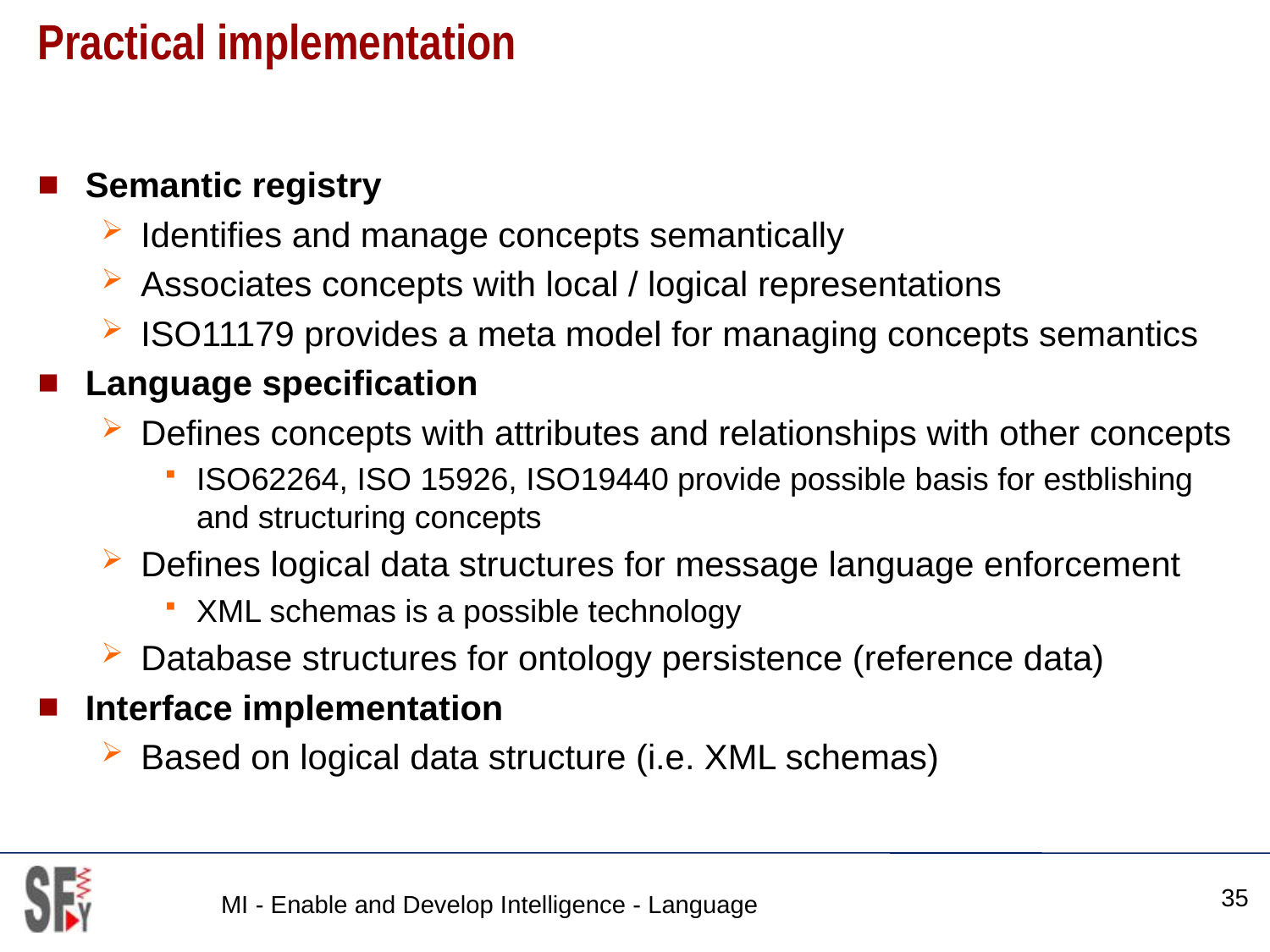

# Practical implementation
Semantic registry
Identifies and manage concepts semantically
Associates concepts with local / logical representations
ISO11179 provides a meta model for managing concepts semantics
Language specification
Defines concepts with attributes and relationships with other concepts
ISO62264, ISO 15926, ISO19440 provide possible basis for estblishing and structuring concepts
Defines logical data structures for message language enforcement
XML schemas is a possible technology
Database structures for ontology persistence (reference data)
Interface implementation
Based on logical data structure (i.e. XML schemas)

35
MI - Enable and Develop Intelligence - Language